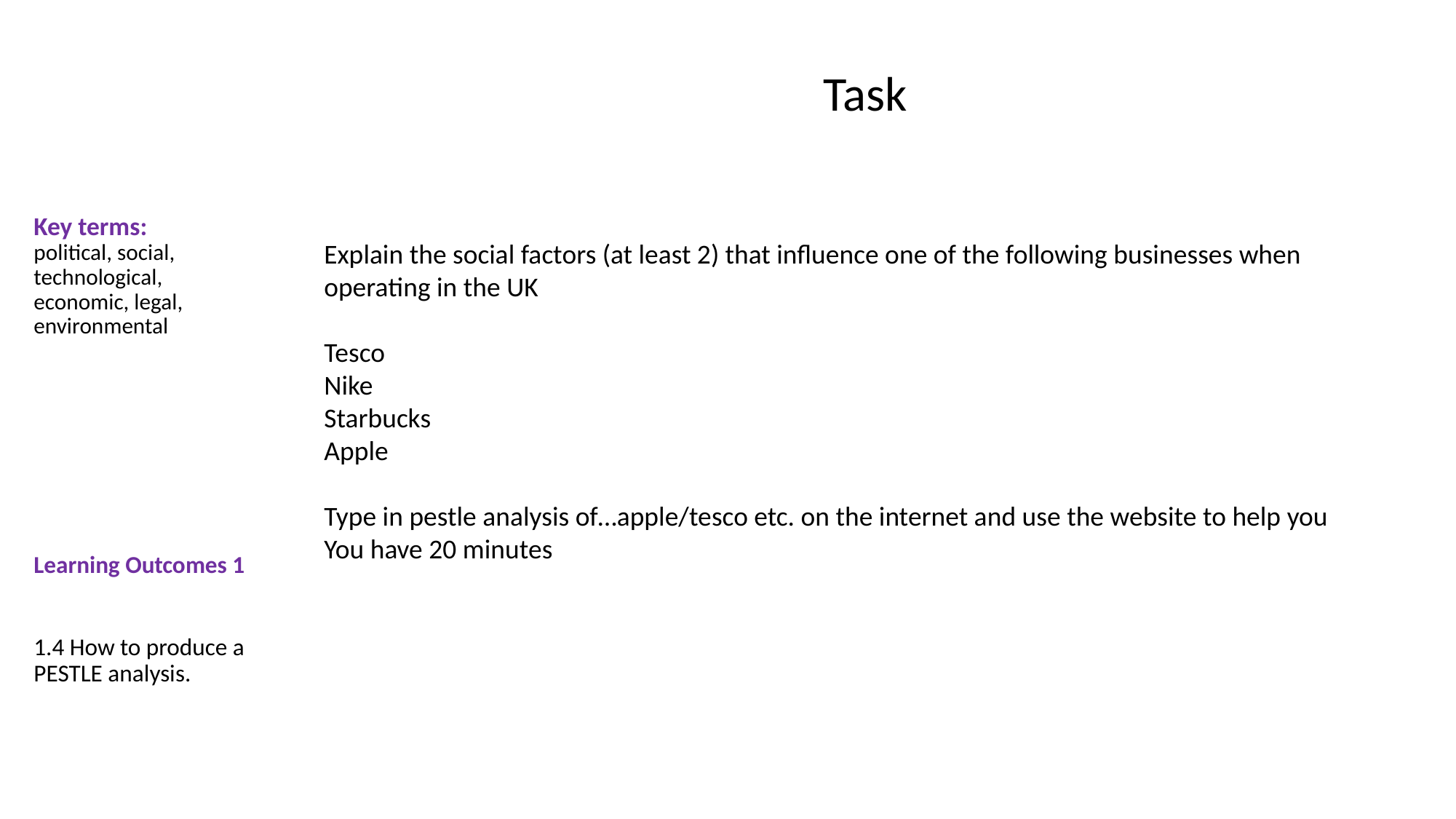

Task

Key terms:
political, social, technological, economic, legal, environmental

Learning Outcomes 1

1.4 How to produce a PESTLE analysis.

Explain the social factors (at least 2) that influence one of the following businesses when operating in the UK

Tesco
Nike
Starbucks
Apple

Type in pestle analysis of…apple/tesco etc. on the internet and use the website to help you
You have 20 minutes